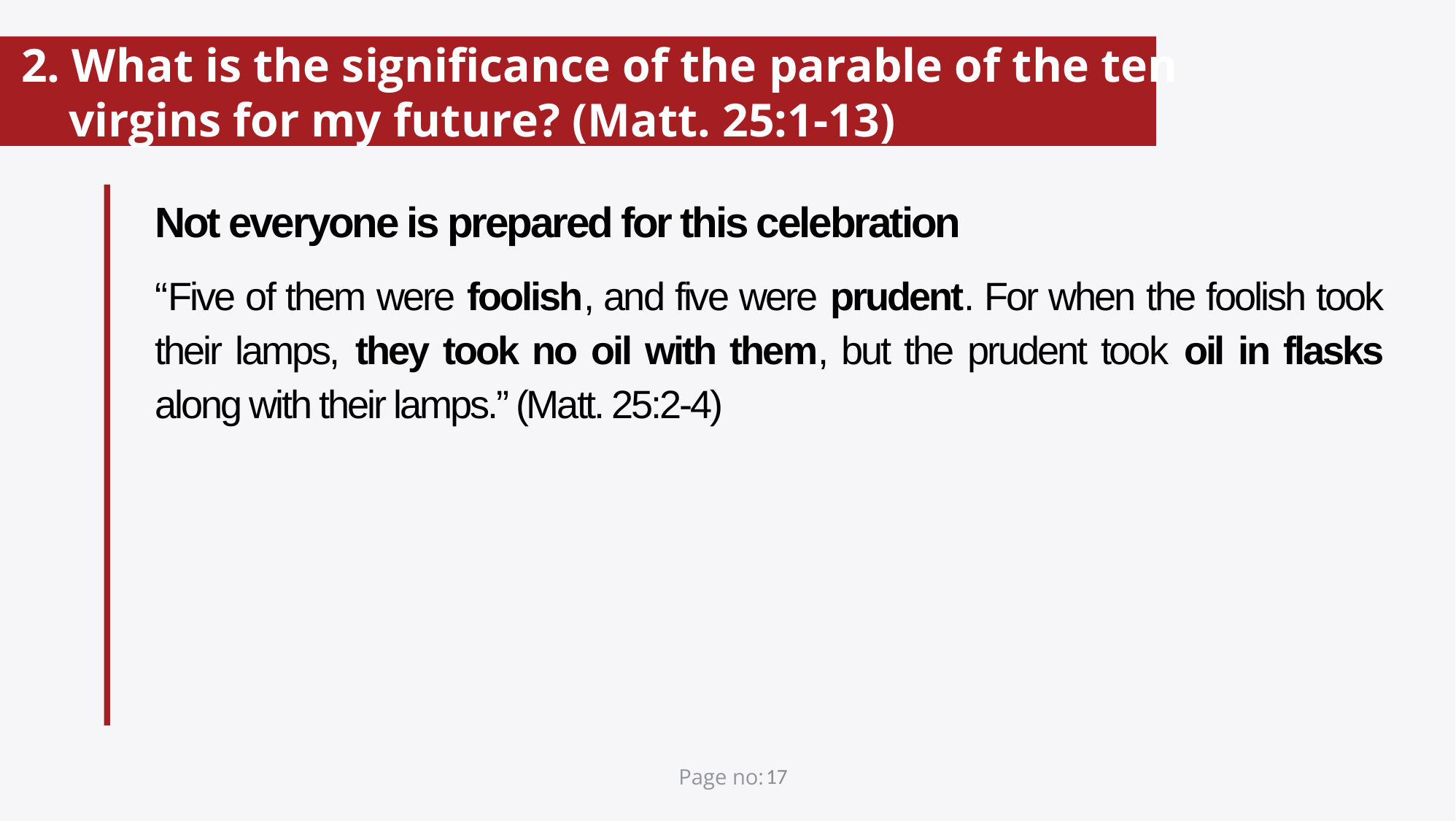

# 2. What is the significance of the parable of the ten virgins for my future? (Matt. 25:1-13)
Not everyone is prepared for this celebration
“Five of them were foolish, and five were prudent. For when the foolish took their lamps, they took no oil with them, but the prudent took oil in flasks along with their lamps.” (Matt. 25:2-4)